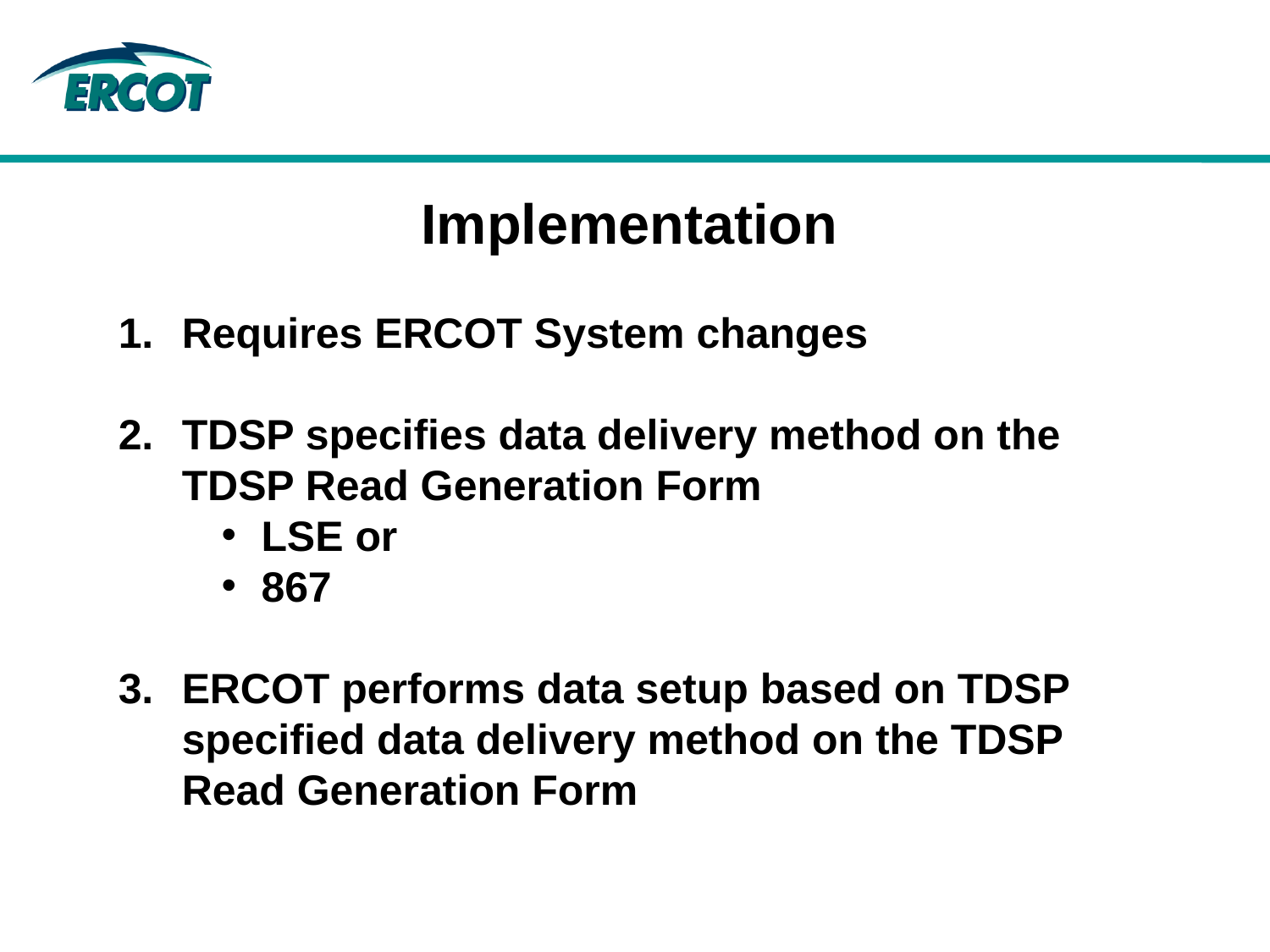

Implementation

Requires ERCOT System changes

TDSP specifies data delivery method on the TDSP Read Generation Form
LSE or
867

ERCOT performs data setup based on TDSP specified data delivery method on the TDSP Read Generation Form